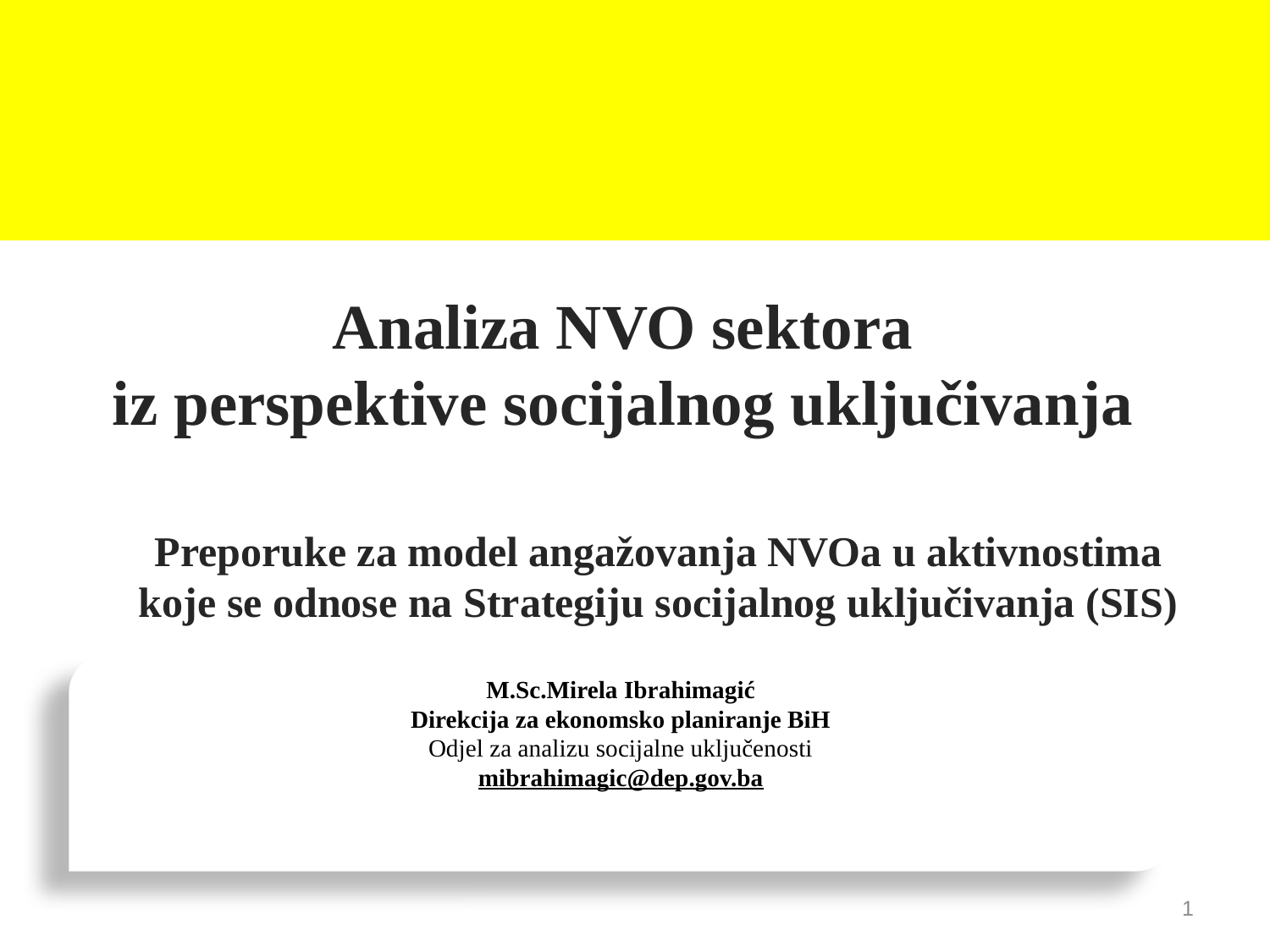

Analiza NVO sektora
iz perspektive socijalnog uključivanja
Preporuke za model angažovanja NVOa u aktivnostima koje se odnose na Strategiju socijalnog uključivanja (SIS)
M.Sc.Mirela Ibrahimagić
Direkcija za ekonomsko planiranje BiH
Odjel za analizu socijalne uključenosti
mibrahimagic@dep.gov.ba

1